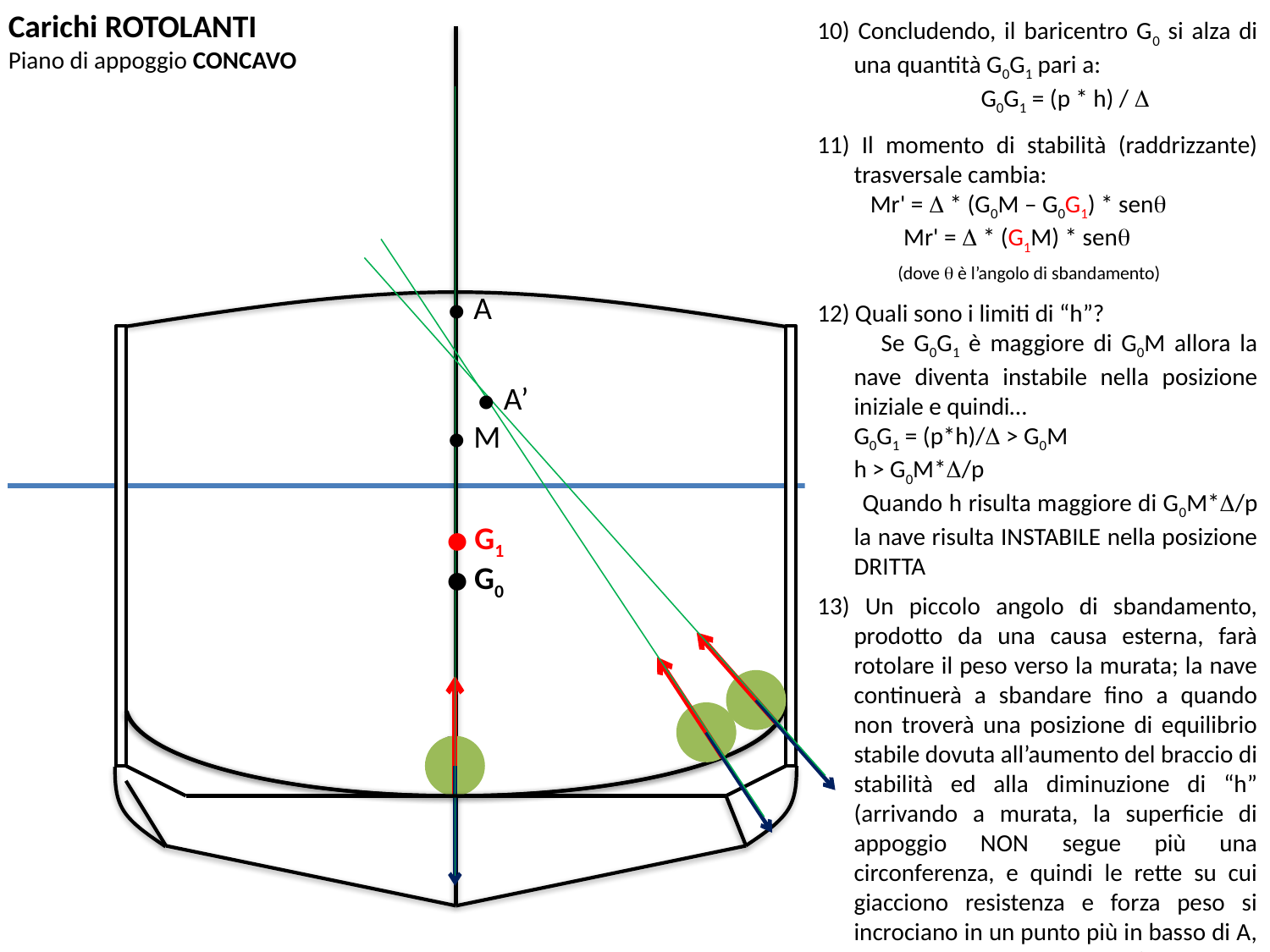

Carichi ROTOLANTI
Piano di appoggio CONCAVO
10) Concludendo, il baricentro G0 si alza di una quantità G0G1 pari a:
		G0G1 = (p * h) / Δ

11) Il momento di stabilità (raddrizzante) trasversale cambia:
	   Mr' = Δ * (G0M – G0G1) * senθ
	         Mr' = Δ * (G1M) * senθ
	        (dove θ è l’angolo di sbandamento)

12) Quali sono i limiti di “h”?
       Se G0G1 è maggiore di G0M allora la nave diventa instabile nella posizione iniziale e quindi…
	G0G1 = (p*h)/Δ > G0M
	h > G0M*Δ/p
       Quando h risulta maggiore di G0M*Δ/p la nave risulta INSTABILE nella posizione DRITTA

13) Un piccolo angolo di sbandamento, prodotto da una causa esterna, farà rotolare il peso verso la murata; la nave continuerà a sbandare fino a quando non troverà una posizione di equilibrio stabile dovuta all’aumento del braccio di stabilità ed alla diminuzione di “h” (arrivando a murata, la superficie di appoggio NON segue più una circonferenza, e quindi le rette su cui giacciono resistenza e forza peso si incrociano in un punto più in basso di A, di conseguenza h diminuisce)

cv

·

A
·
·
A’

M
·
·
G1
G0